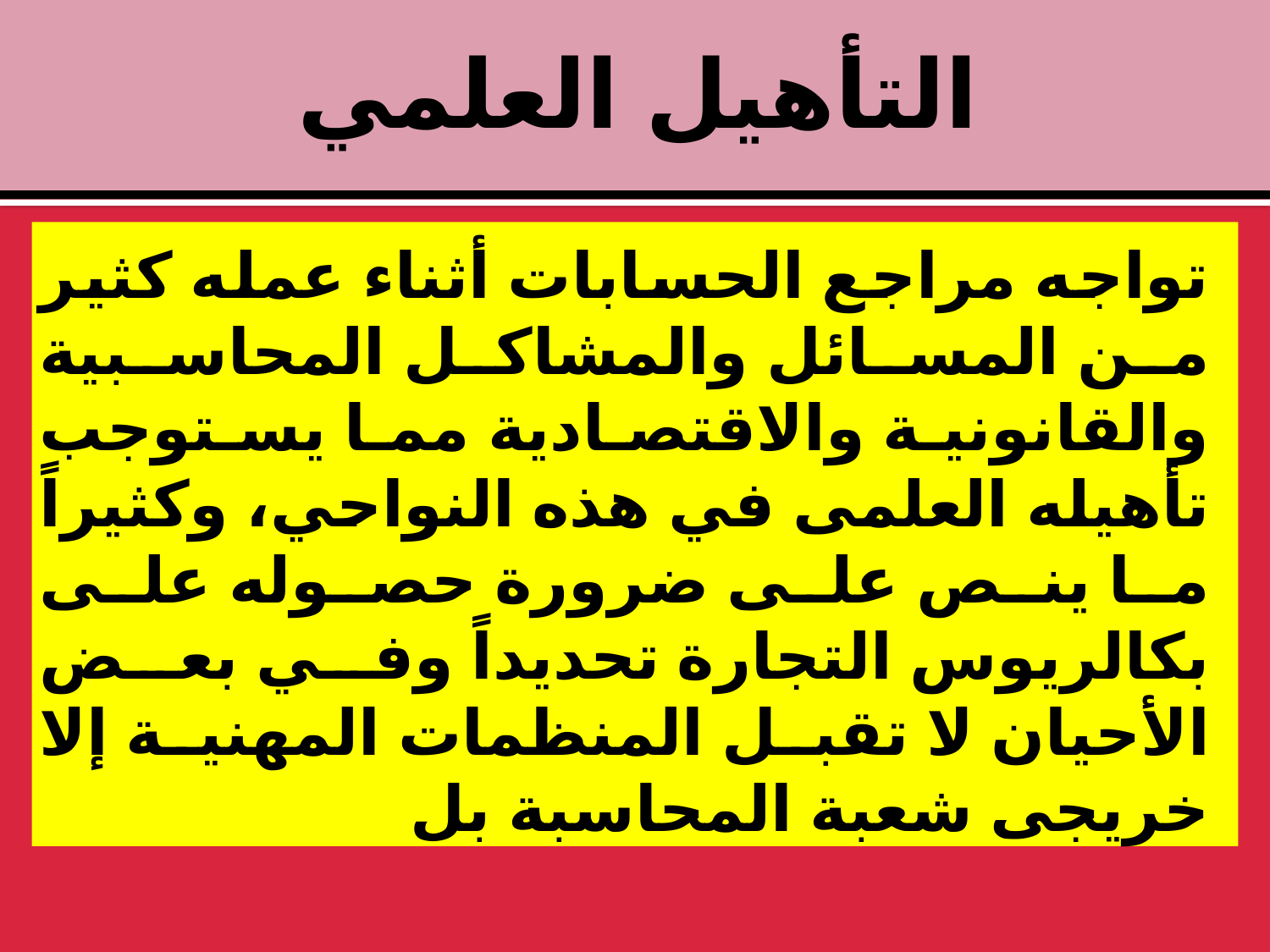

# التأهيل العلمي
تواجه مراجع الحسابات أثناء عمله كثير من المسائل والمشاكل المحاسبية والقانونية والاقتصادية مما يستوجب تأهيله العلمى في هذه النواحي، وكثيراً ما ينص على ضرورة حصوله على بكالريوس التجارة تحديداً وفي بعض الأحيان لا تقبل المنظمات المهنية إلا خريجى شعبة المحاسبة بل